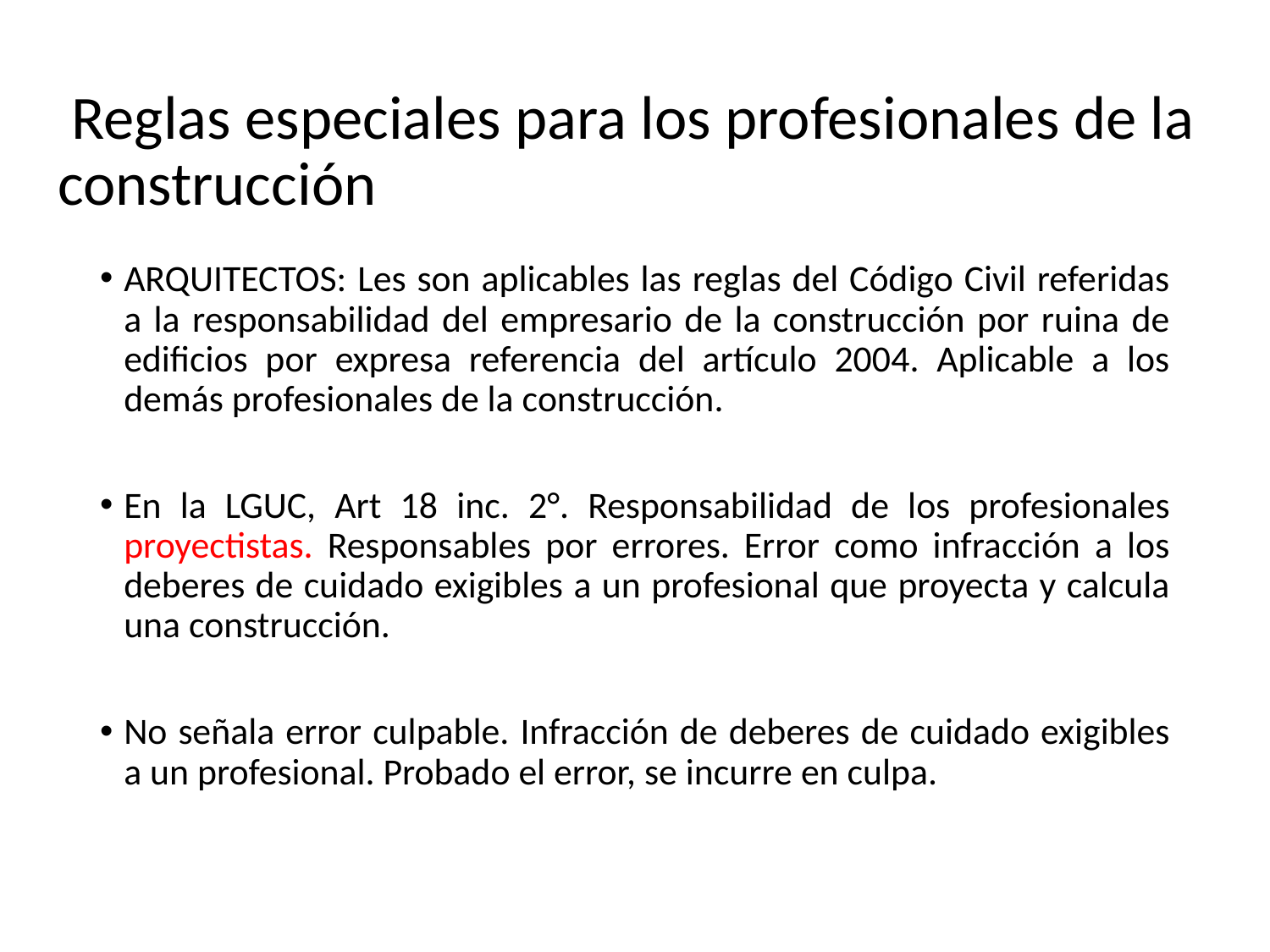

# Reglas especiales para los profesionales de la construcción
ARQUITECTOS: Les son aplicables las reglas del Código Civil referidas a la responsabilidad del empresario de la construcción por ruina de edificios por expresa referencia del artículo 2004. Aplicable a los demás profesionales de la construcción.

En la LGUC, Art 18 inc. 2°. Responsabilidad de los profesionales proyectistas. Responsables por errores. Error como infracción a los deberes de cuidado exigibles a un profesional que proyecta y calcula una construcción.

No señala error culpable. Infracción de deberes de cuidado exigibles a un profesional. Probado el error, se incurre en culpa.